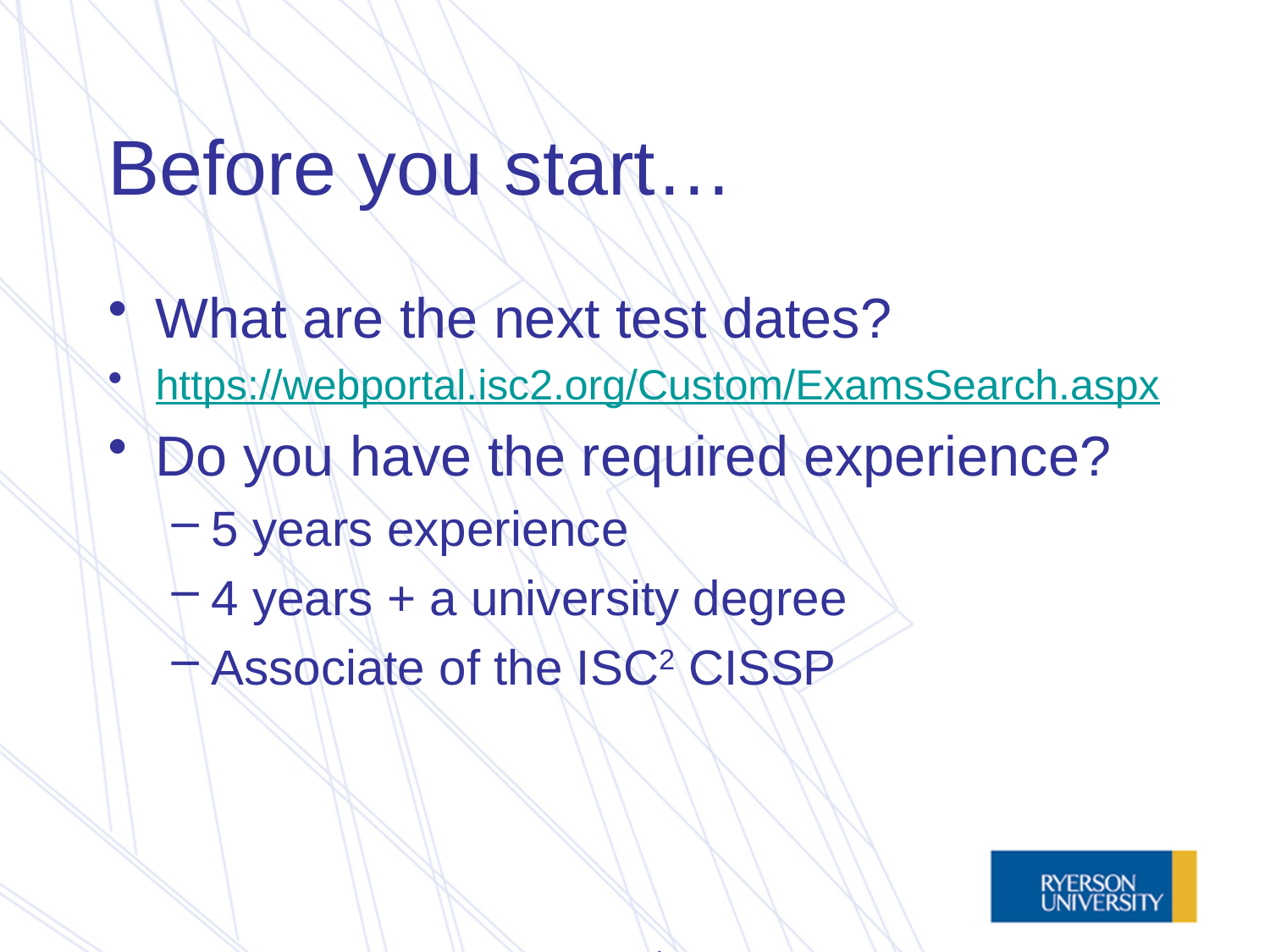

# Before you start…
What are the next test dates?
https://webportal.isc2.org/Custom/ExamsSearch.aspx
Do you have the required experience?
5 years experience
4 years + a university degree
Associate of the ISC2 CISSP

.